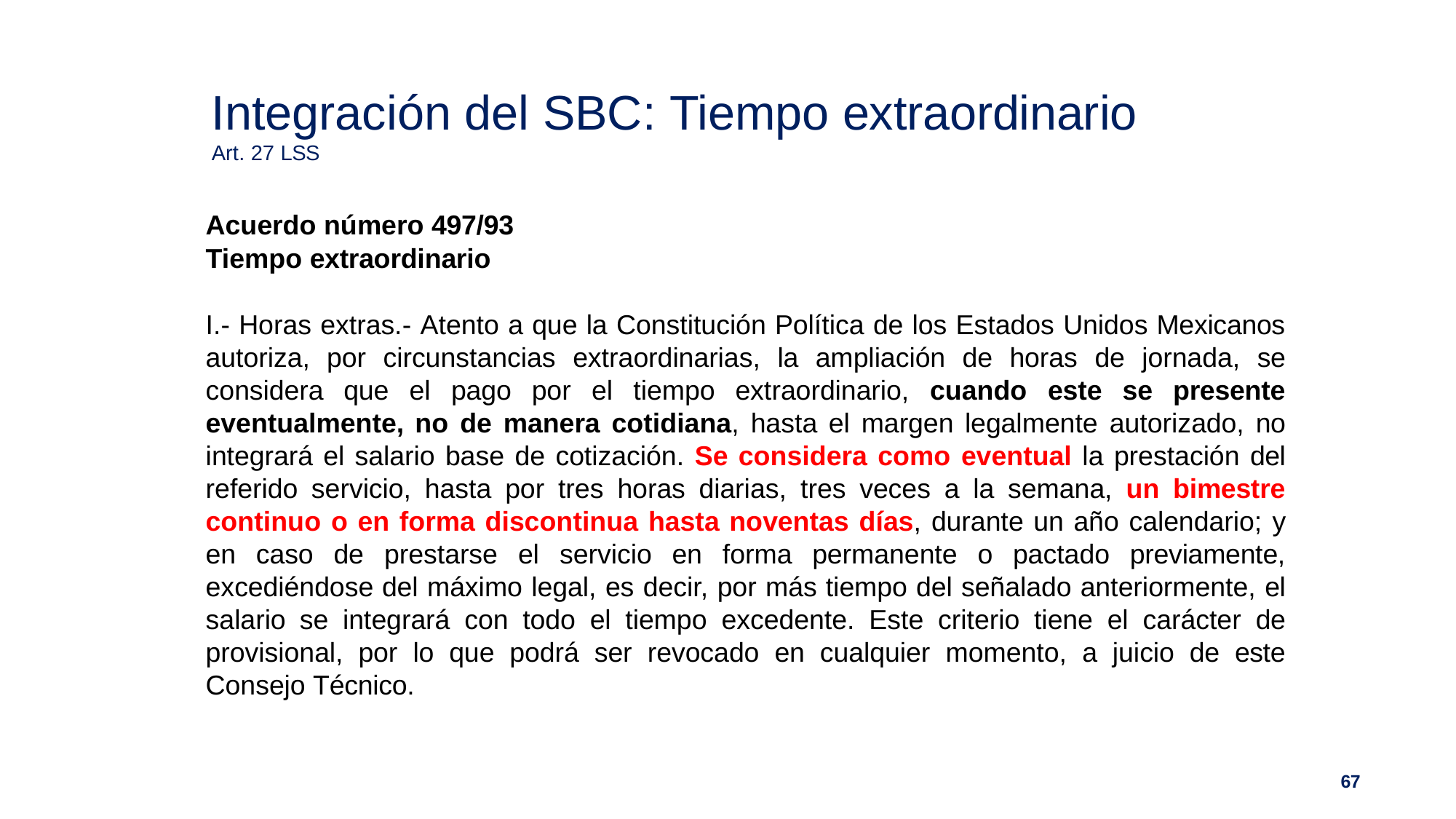

# Integración del SBC: Tiempo extraordinario
Art. 27 LSS
Acuerdo número 497/93
Tiempo extraordinario

I.- Horas extras.- Atento a que la Constitución Política de los Estados Unidos Mexicanos autoriza,  por  circunstancias  extraordinarias,  la  ampliación  de  horas  de  jornada,  se considera  que  el  pago  por  el  tiempo  extraordinario,  cuando  este  se  presente eventualmente, no de manera cotidiana, hasta el margen legalmente autorizado, no integrará el salario base de cotización. Se considera como eventual la prestación del referido servicio, hasta por tres horas diarias, tres veces a la semana, un bimestre continuo o en forma discontinua hasta noventas días, durante un año calendario; y en  caso  de  prestarse  el  servicio  en  forma  permanente  o  pactado  previamente, excediéndose del máximo legal, es decir, por más tiempo del señalado anteriormente, el salario se integrará con todo el tiempo excedente. Este criterio tiene el carácter de provisional, por lo que podrá ser revocado en cualquier momento, a juicio de este Consejo Técnico.
67